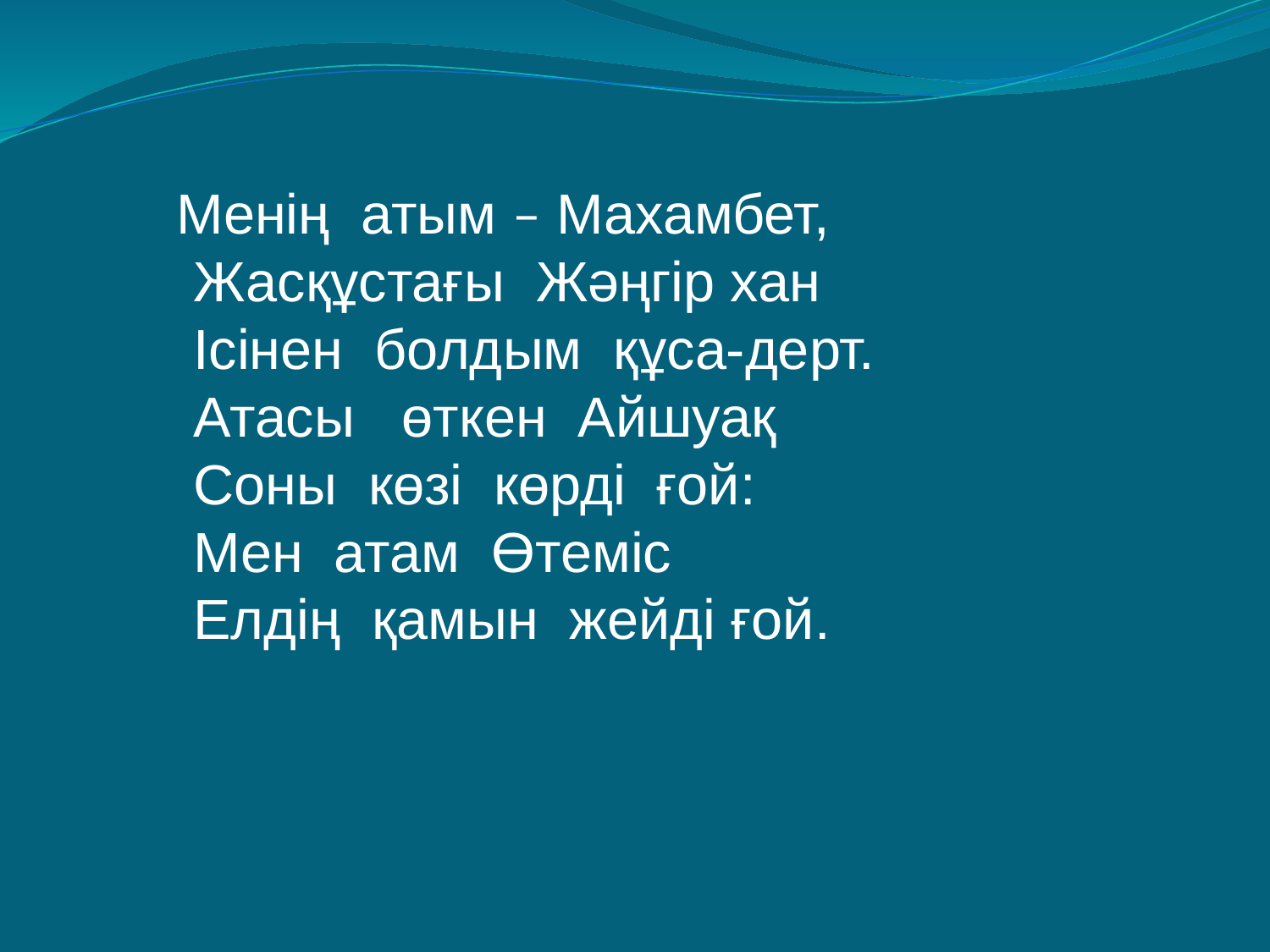

Менің  атым – Махамбет,
         Жасқұстағы  Жәңгір хан
         Ісінен  болдым  құса-дерт.
         Атасы   өткен  Айшуақ
         Соны  көзі  көрді  ғой:
         Мен  атам  Өтеміс
         Елдің  қамын  жейді ғой.